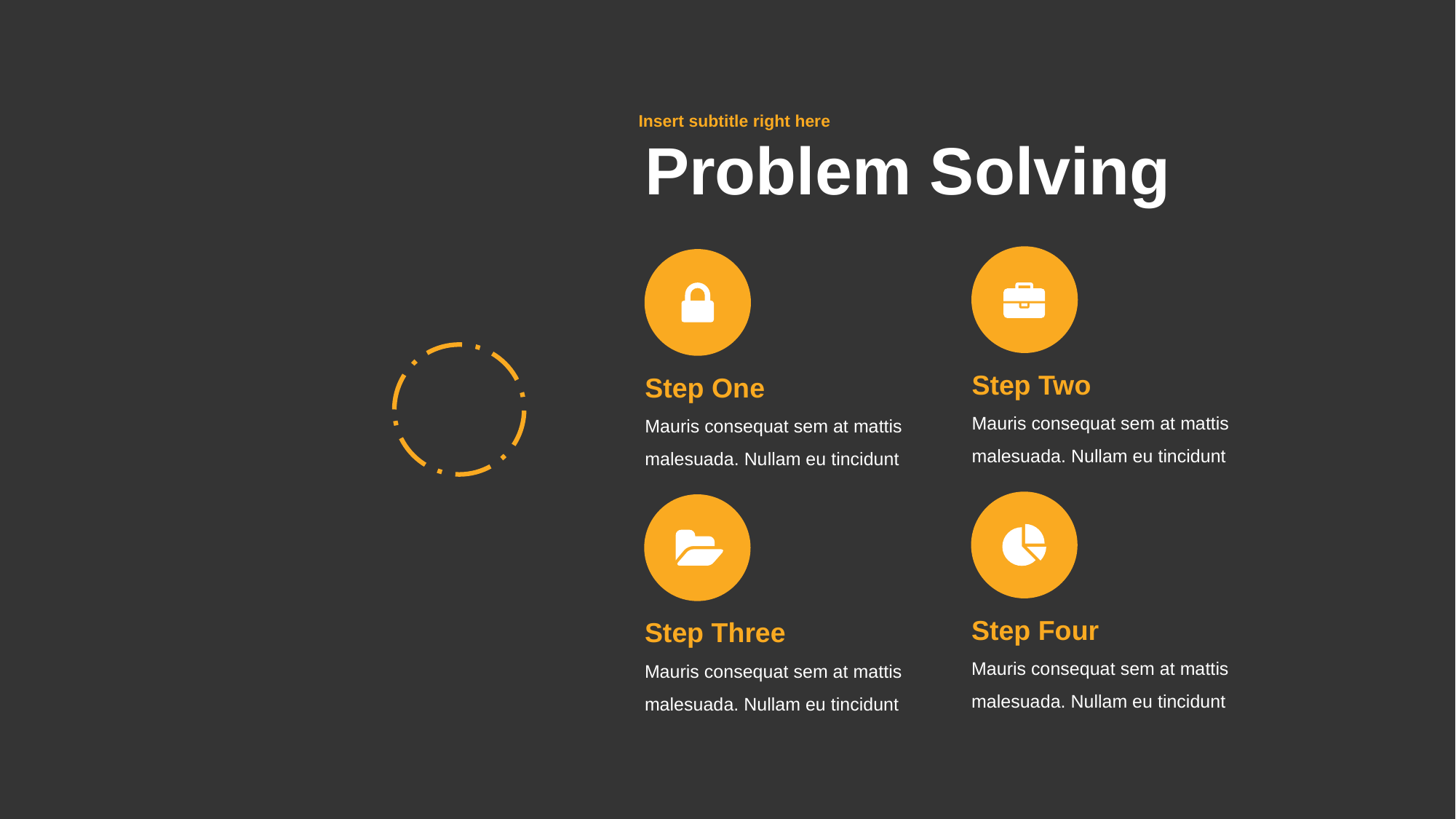

Insert subtitle right here
# Problem Solving

Step Two
Step One
Mauris consequat sem at mattis malesuada. Nullam eu tincidunt
Mauris consequat sem at mattis malesuada. Nullam eu tincidunt

Step Four
Step Three
Mauris consequat sem at mattis malesuada. Nullam eu tincidunt
Mauris consequat sem at mattis malesuada. Nullam eu tincidunt